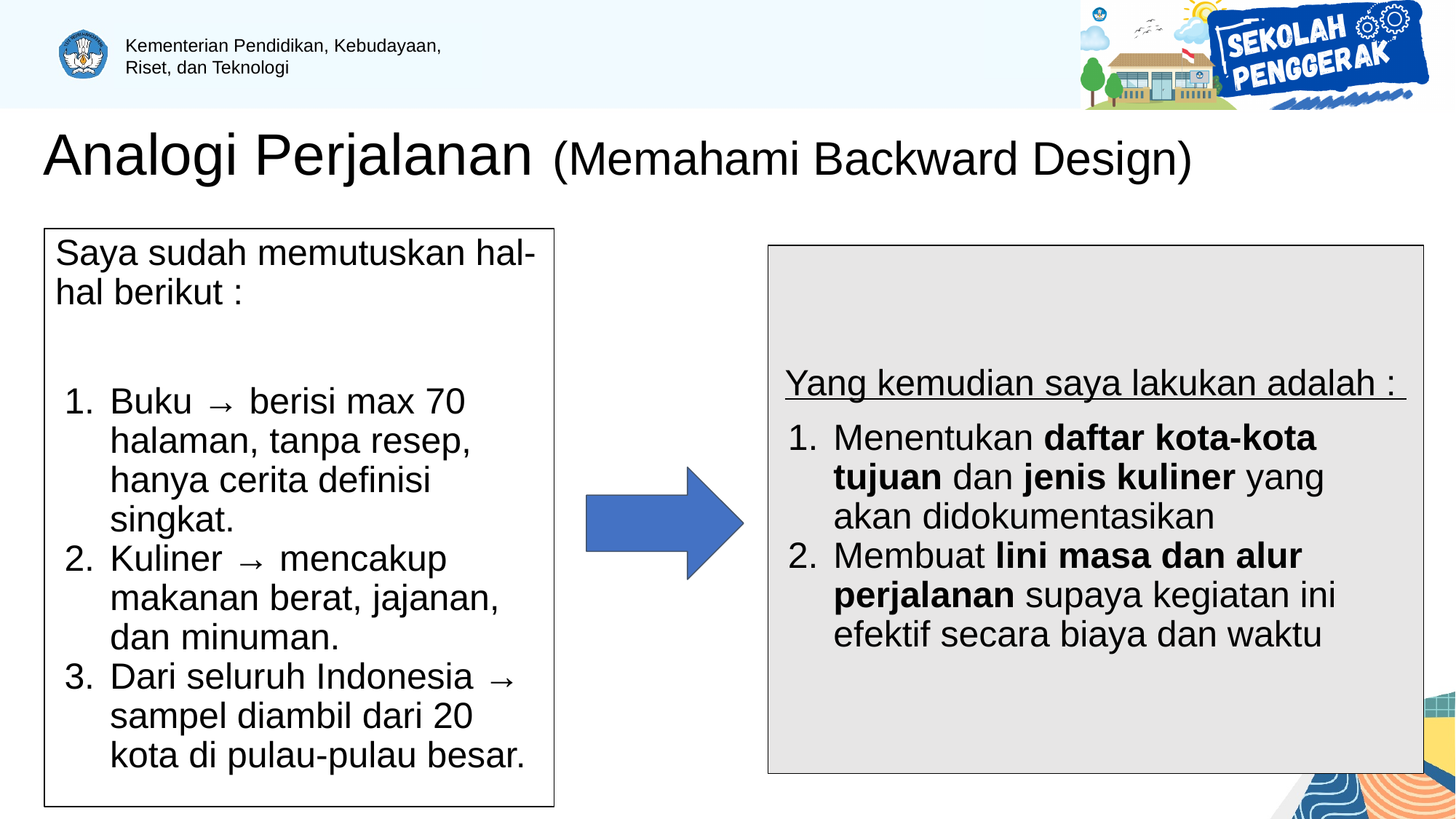

# Analogi Perjalanan (Memahami Backward Design)
Saya sudah memutuskan hal-hal berikut :

Buku → berisi max 70 halaman, tanpa resep, hanya cerita definisi singkat.
Kuliner → mencakup makanan berat, jajanan, dan minuman.
Dari seluruh Indonesia → sampel diambil dari 20 kota di pulau-pulau besar.
Yang kemudian saya lakukan adalah :
Menentukan daftar kota-kota tujuan dan jenis kuliner yang akan didokumentasikan
Membuat lini masa dan alur perjalanan supaya kegiatan ini efektif secara biaya dan waktu